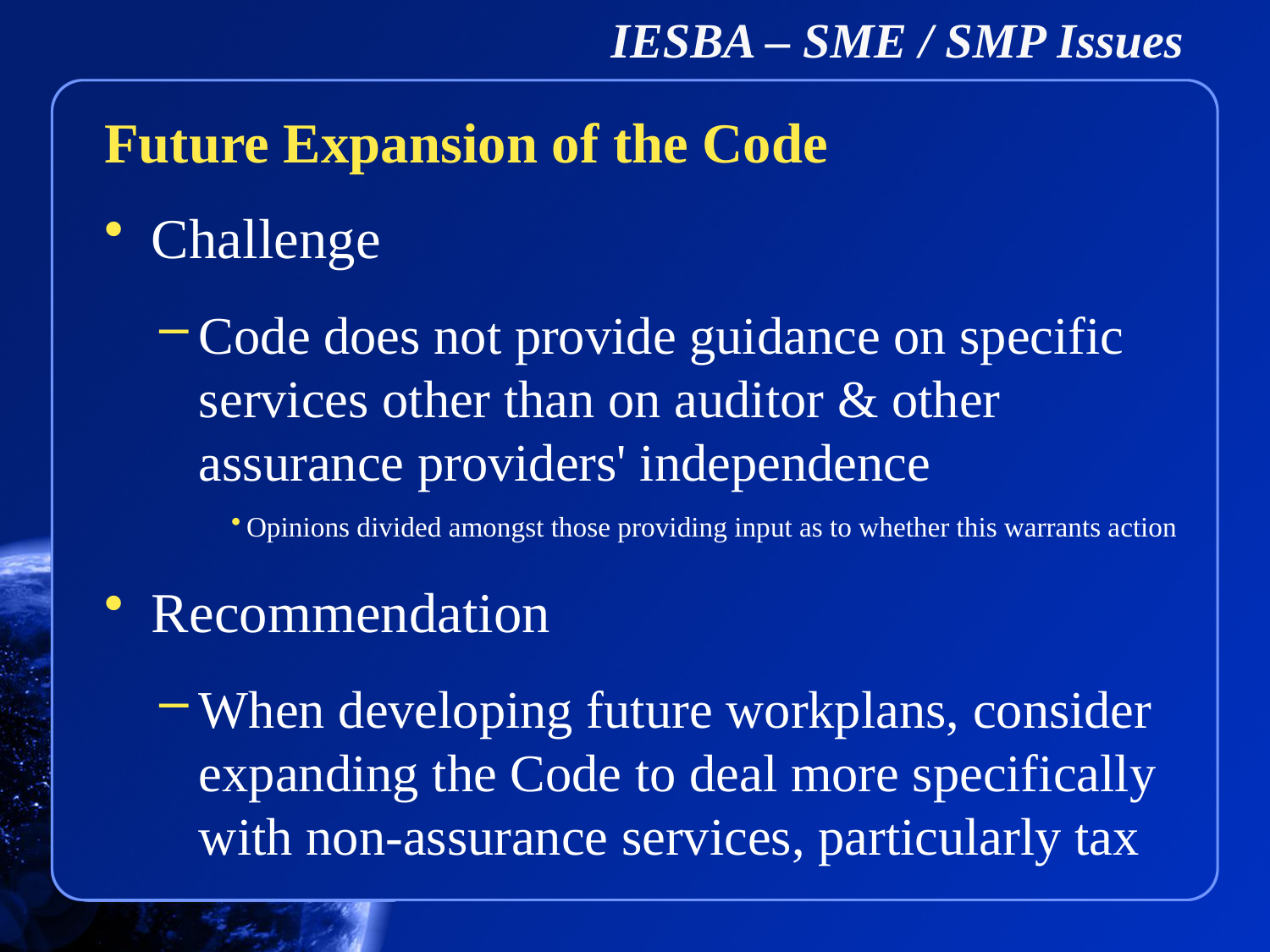

# IESBA – SME / SMP Issues
Future Expansion of the Code
Challenge
Code does not provide guidance on specific services other than on auditor & other assurance providers' independence
Opinions divided amongst those providing input as to whether this warrants action
Recommendation
When developing future workplans, consider expanding the Code to deal more specifically with non-assurance services, particularly tax